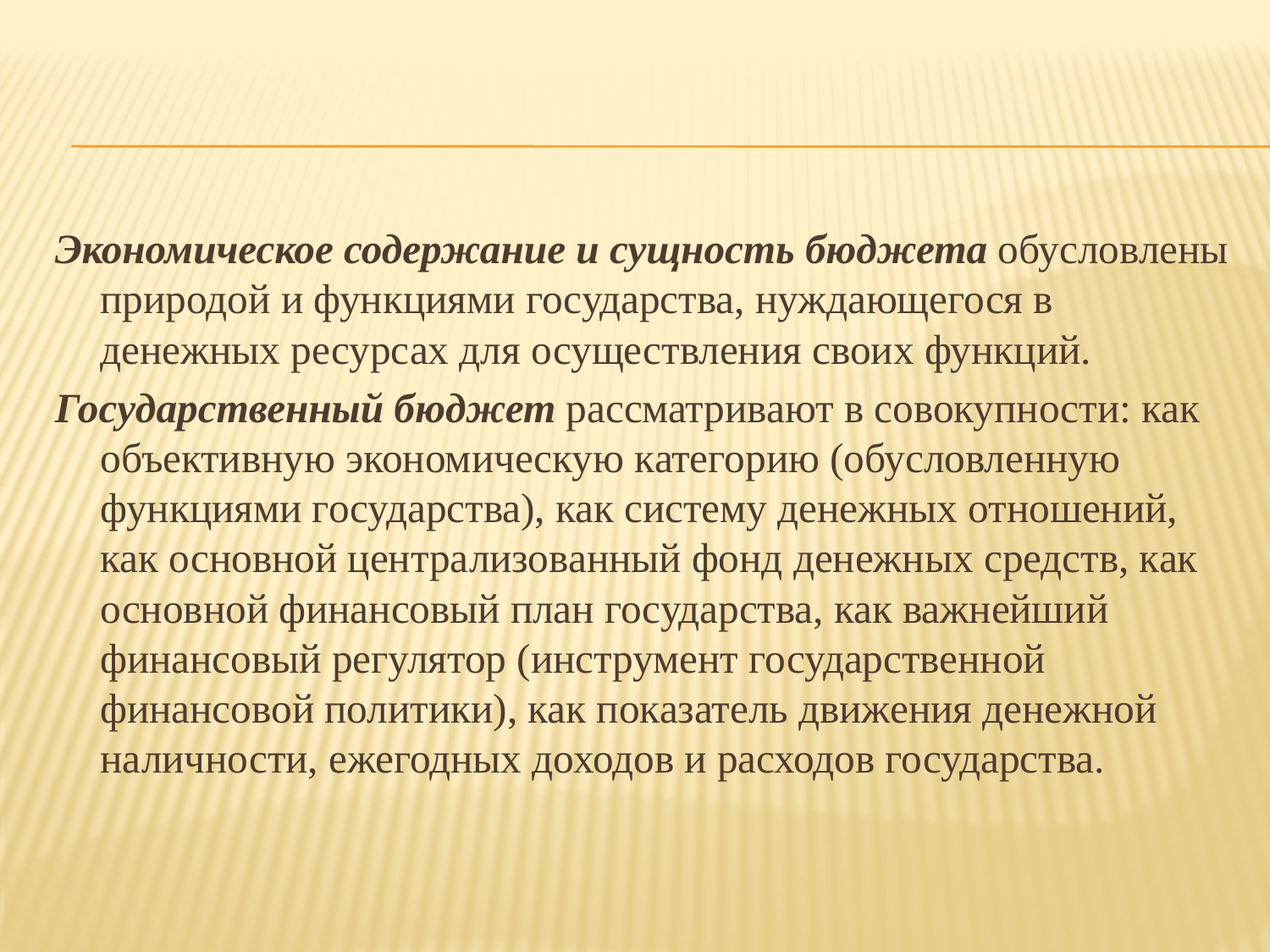

Экономическое содержание и сущность бюджета обусловлены природой и функциями государства, нуждающегося в денежных ресурсах для осуществления своих функций.
Государственный бюджет рассматривают в совокупности: как объективную экономическую категорию (обусловленную функциями государства), как систему денежных отношений, как основной централизованный фонд денежных средств, как основной финансовый план государства, как важнейший финансовый регулятор (инструмент государственной финансовой политики), как показатель движения денежной наличности, ежегодных доходов и расходов государства.